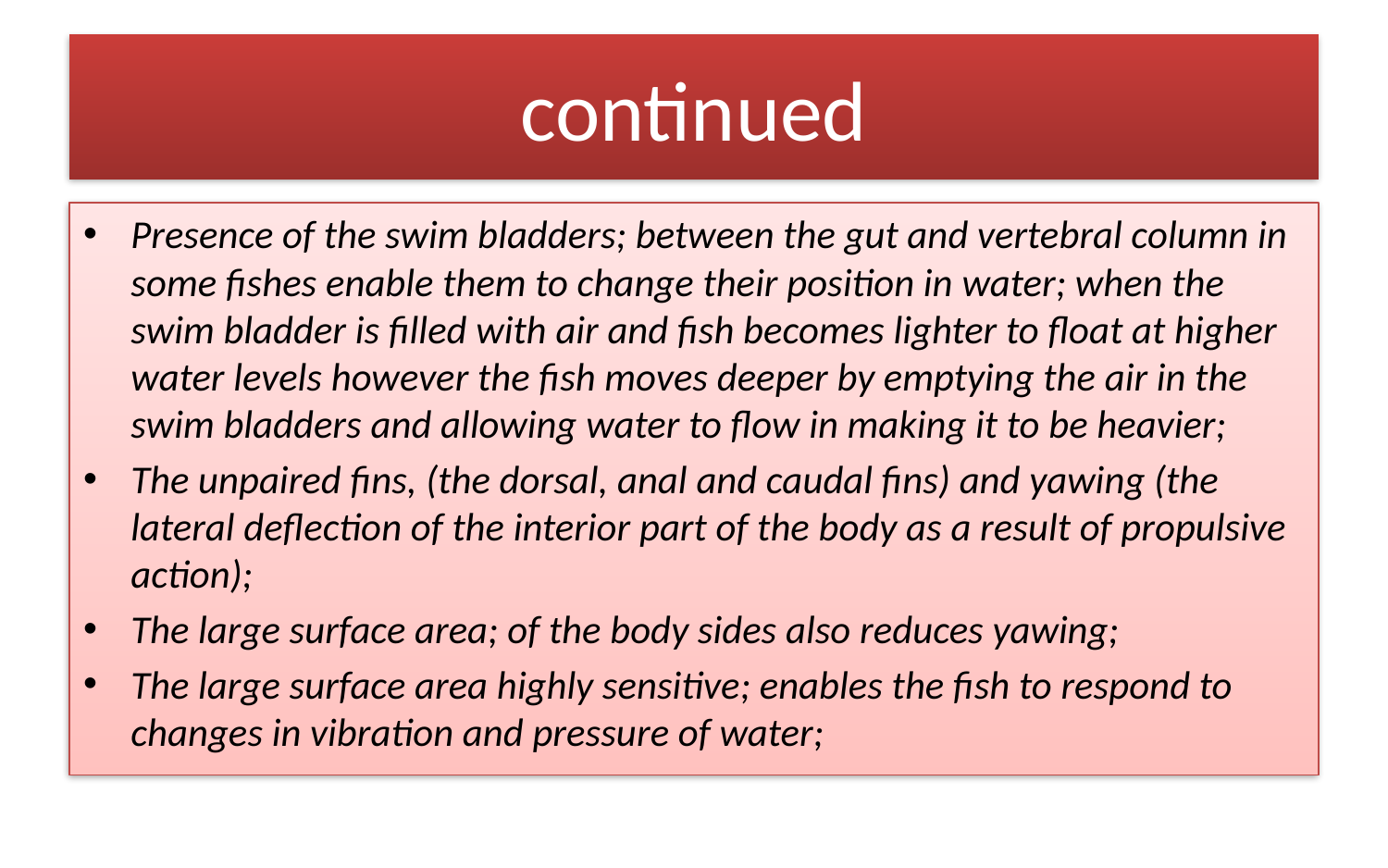

# continued
Presence of the swim bladders; between the gut and vertebral column in some fishes enable them to change their position in water; when the swim bladder is filled with air and fish becomes lighter to float at higher water levels however the fish moves deeper by emptying the air in the swim bladders and allowing water to flow in making it to be heavier;
The unpaired fins, (the dorsal, anal and caudal fins) and yawing (the lateral deflection of the interior part of the body as a result of propulsive action);
The large surface area; of the body sides also reduces yawing;
The large surface area highly sensitive; enables the fish to respond to changes in vibration and pressure of water;